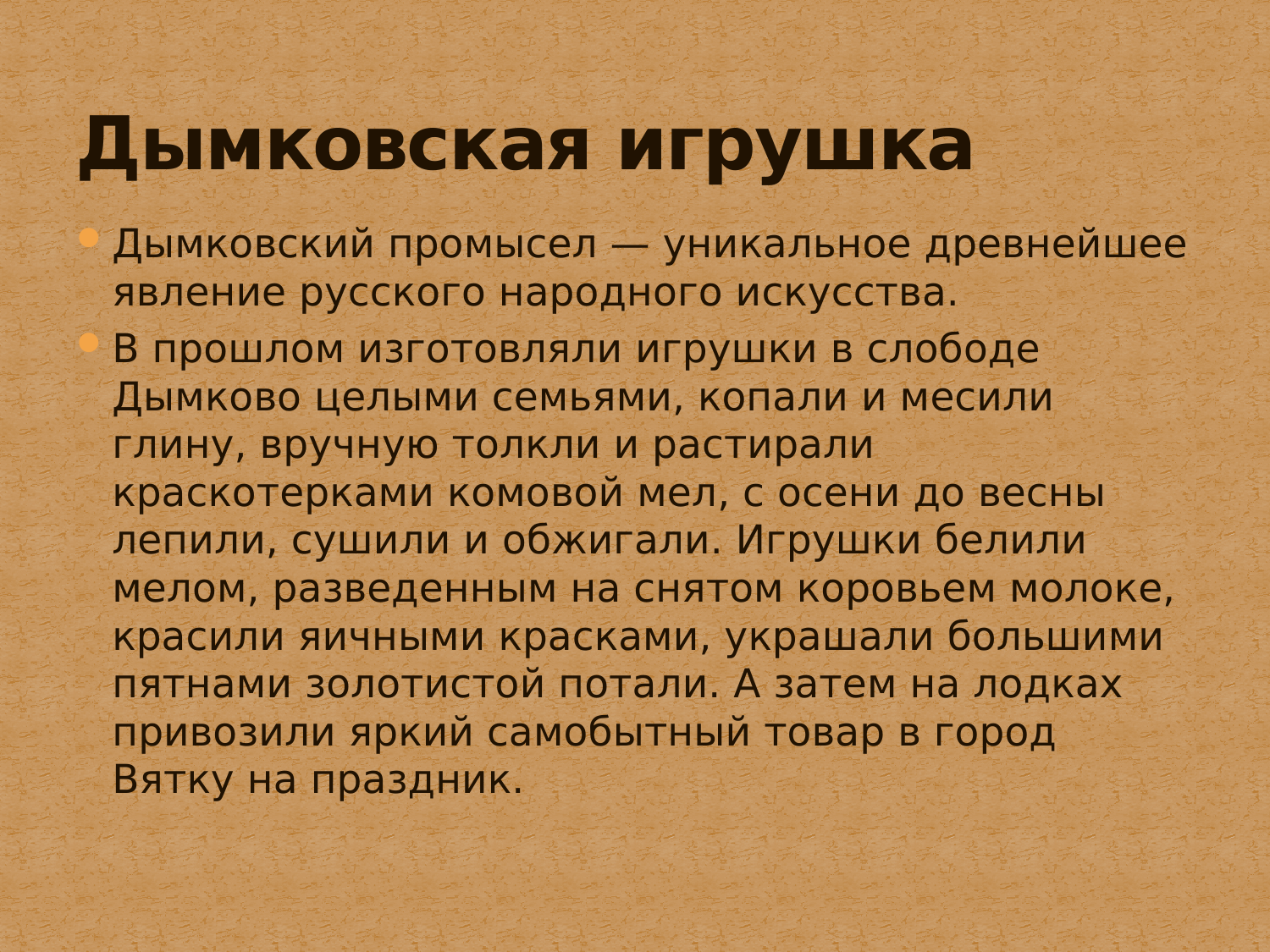

# Дымковская игрушка
Дымковский промысел — уникальное древнейшее явление русского народного искусства.
В прошлом изготовляли игрушки в слободе Дымково целыми семьями, копали и месили глину, вручную толкли и растирали краскотерками комовой мел, с осени до весны лепили, сушили и обжигали. Игрушки белили мелом, разведенным на снятом коровьем молоке, красили яичными красками, украшали большими пятнами золотистой потали. А затем на лодках привозили яркий самобытный товар в город Вятку на праздник.